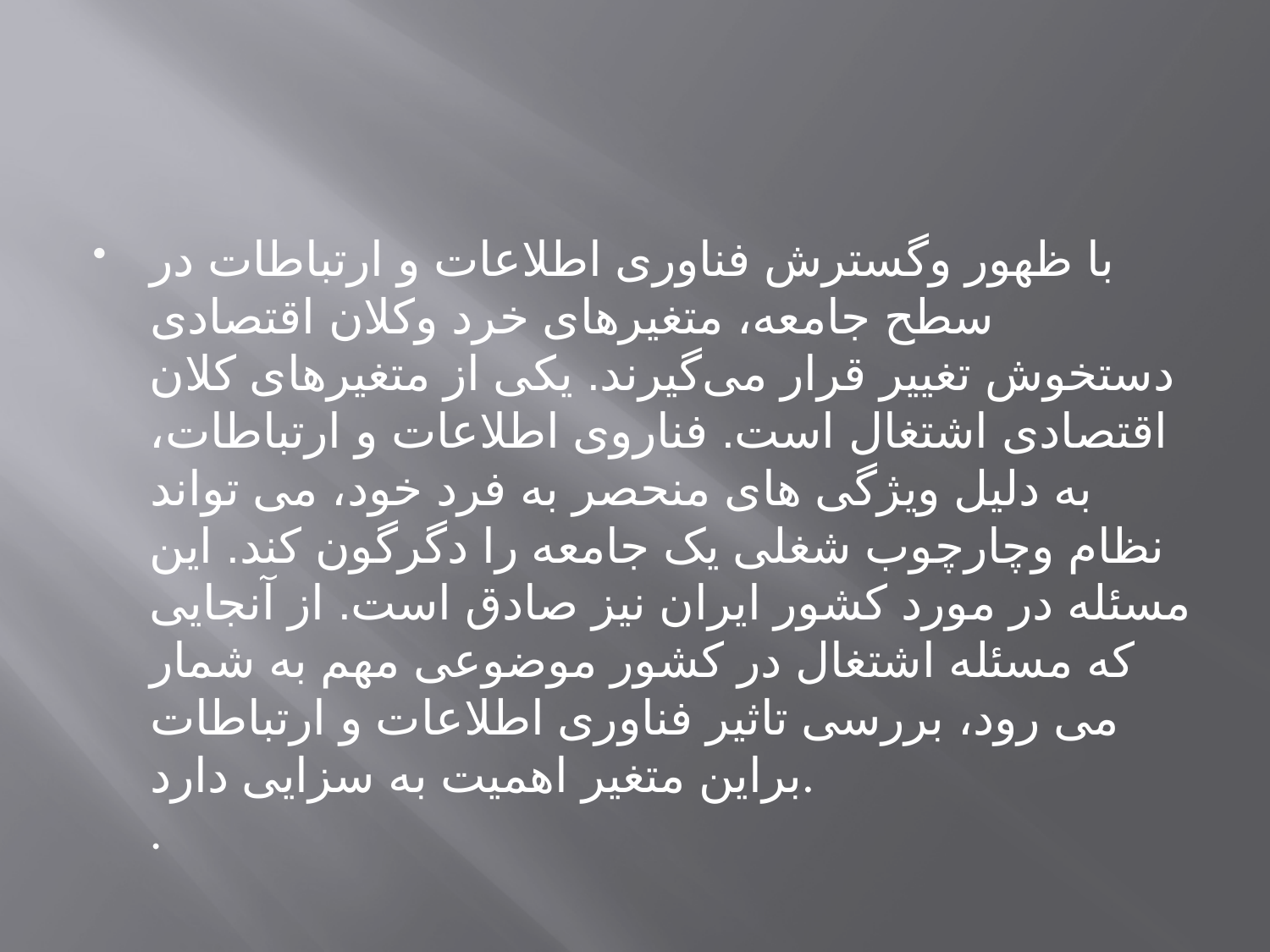

با ظهور وگسترش فناوری اطلاعات و ارتباطات در سطح جامعه، متغیرهای خرد وکلان اقتصادی دستخوش تغییر قرار می‌گیرند. یکی از متغیرهای کلان اقتصادی اشتغال است. فناروی اطلاعات و ارتباطات، به دلیل ویژگی های منحصر به فرد خود، می تواند نظام وچارچوب شغلی یک جامعه را دگرگون کند. این مسئله در مورد کشور ایران نیز صادق است. از آنجایی که مسئله اشتغال در کشور موضوعی مهم به شمار می رود، بررسی تاثیر فناوری اطلاعات و ارتباطات براین متغیر اهمیت به سزایی دارد. 
.